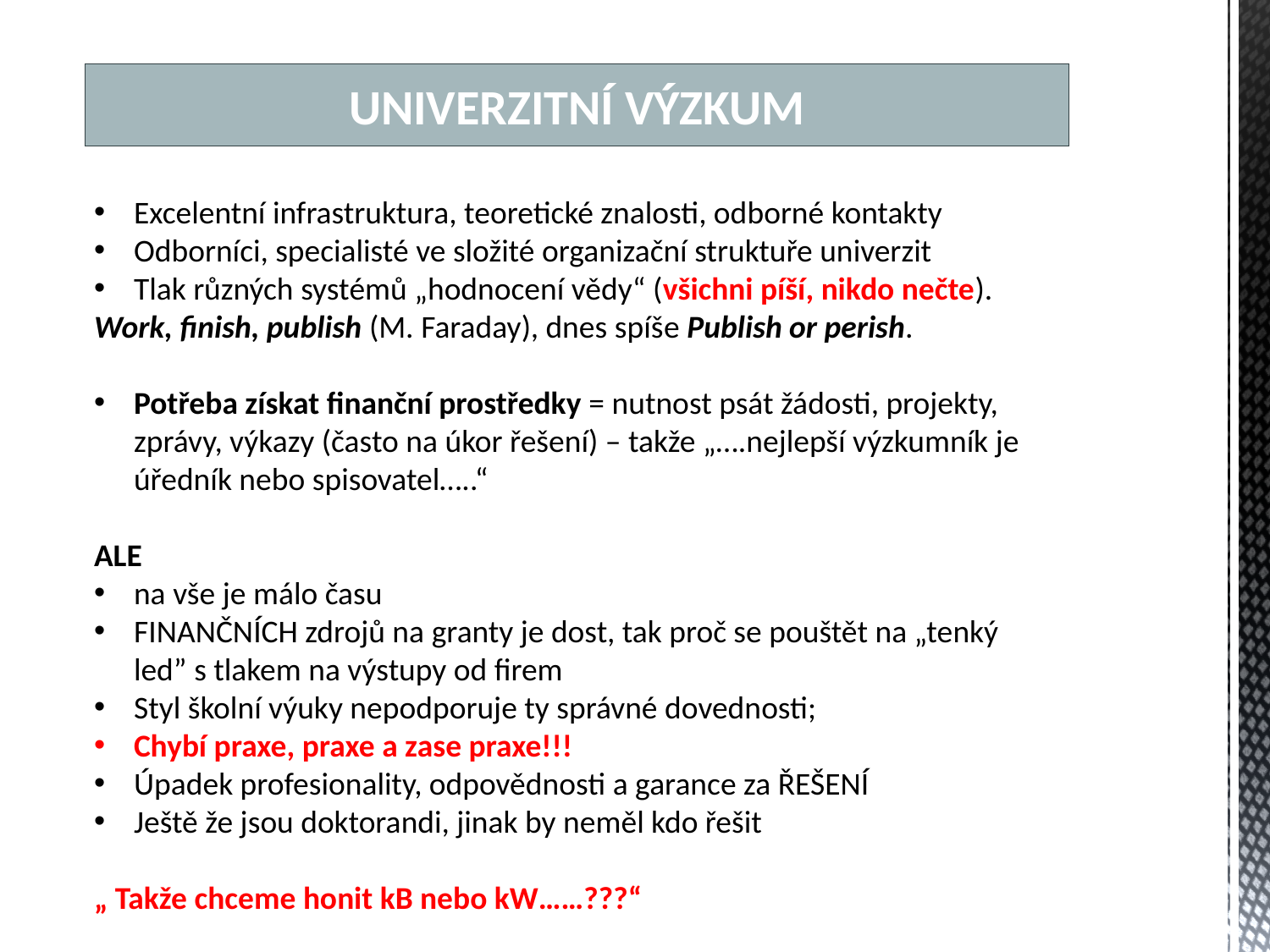

# UNIVERZITNÍ VÝZKUM
Excelentní infrastruktura, teoretické znalosti, odborné kontakty
Odborníci, specialisté ve složité organizační struktuře univerzit
Tlak různých systémů „hodnocení vědy“ (všichni píší, nikdo nečte).
Work, finish, publish (M. Faraday), dnes spíše Publish or perish.

Potřeba získat finanční prostředky = nutnost psát žádosti, projekty, zprávy, výkazy (často na úkor řešení) – takže „….nejlepší výzkumník je úředník nebo spisovatel…..“

ALE
na vše je málo času
FINANČNÍCH zdrojů na granty je dost, tak proč se pouštět na „tenký led” s tlakem na výstupy od firem
Styl školní výuky nepodporuje ty správné dovednosti;
Chybí praxe, praxe a zase praxe!!!
Úpadek profesionality, odpovědnosti a garance za ŘEŠENÍ
Ještě že jsou doktorandi, jinak by neměl kdo řešit

„ Takže chceme honit kB nebo kW……???“